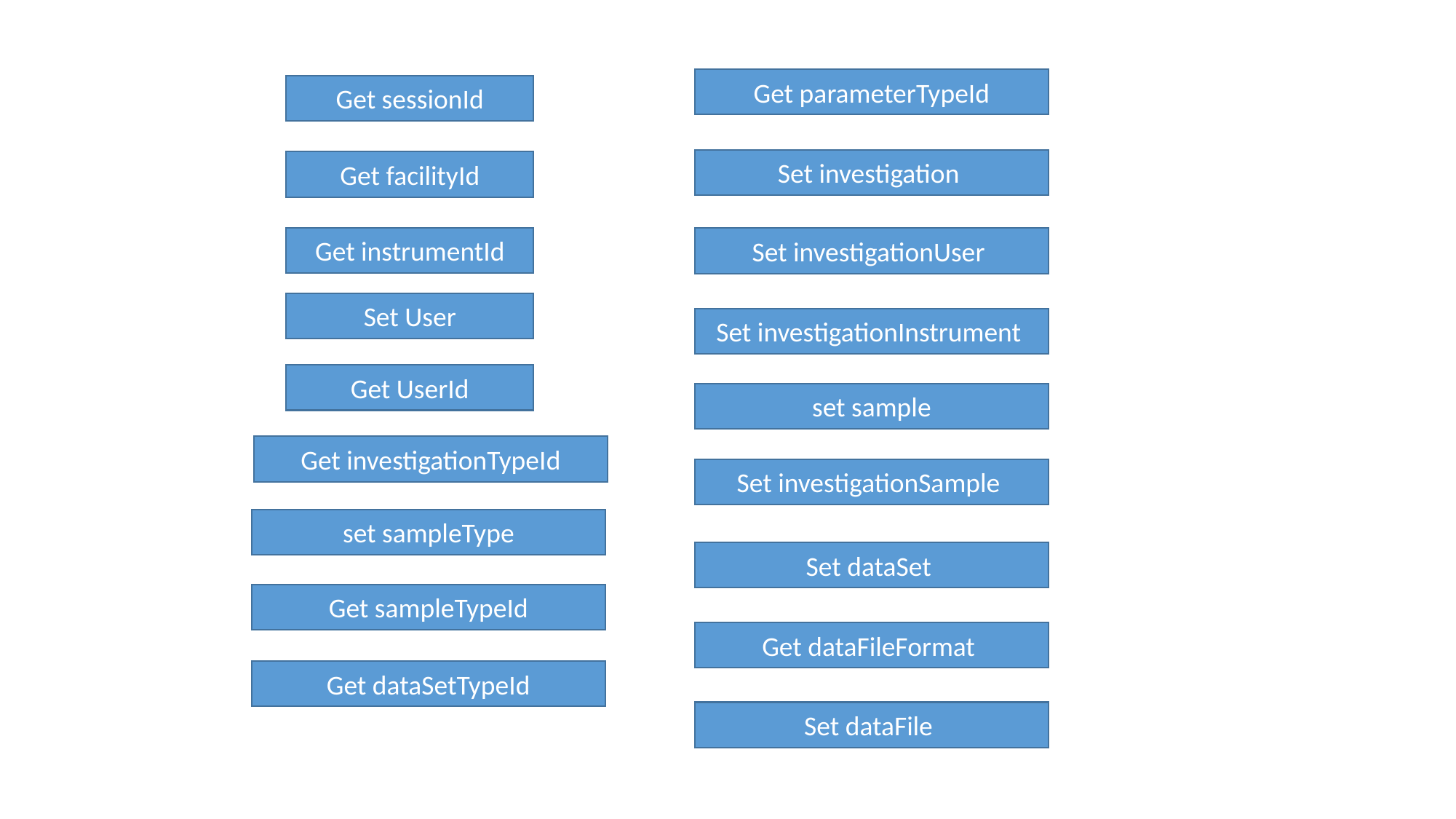

Get parameterTypeId
Get sessionId
Set investigation
Get facilityId
Get instrumentId
Set investigationUser
Set User
Set investigationInstrument
Get UserId
set sample
Get investigationTypeId
Set investigationSample
set sampleType
Set dataSet
Get sampleTypeId
Get dataFileFormat
Get dataSetTypeId
Set dataFile